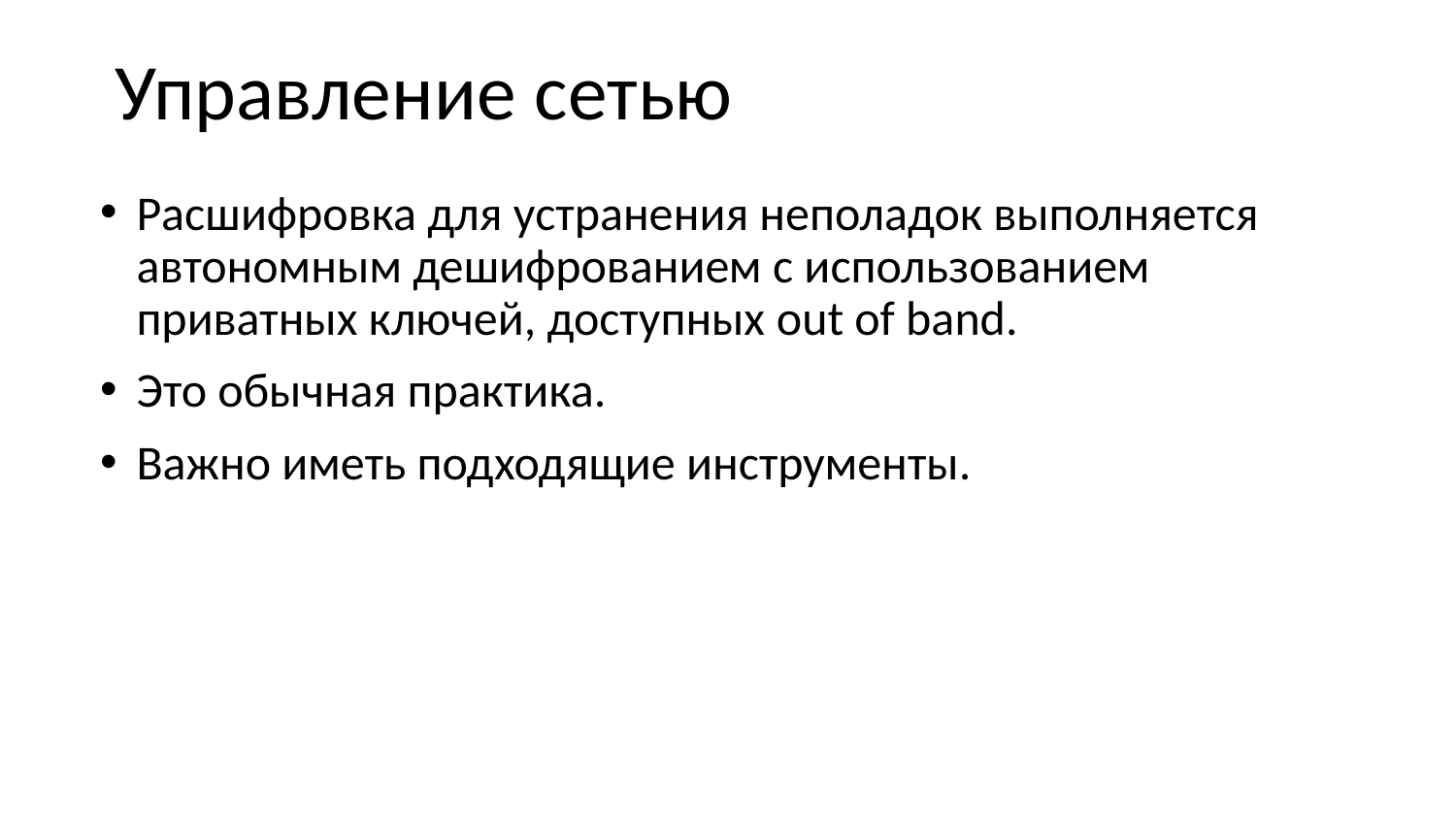

# Управление сетью
Расшифровка для устранения неполадок выполняется автономным дешифрованием с использованием приватных ключей, доступных out of band.
Это обычная практика.
Важно иметь подходящие инструменты.